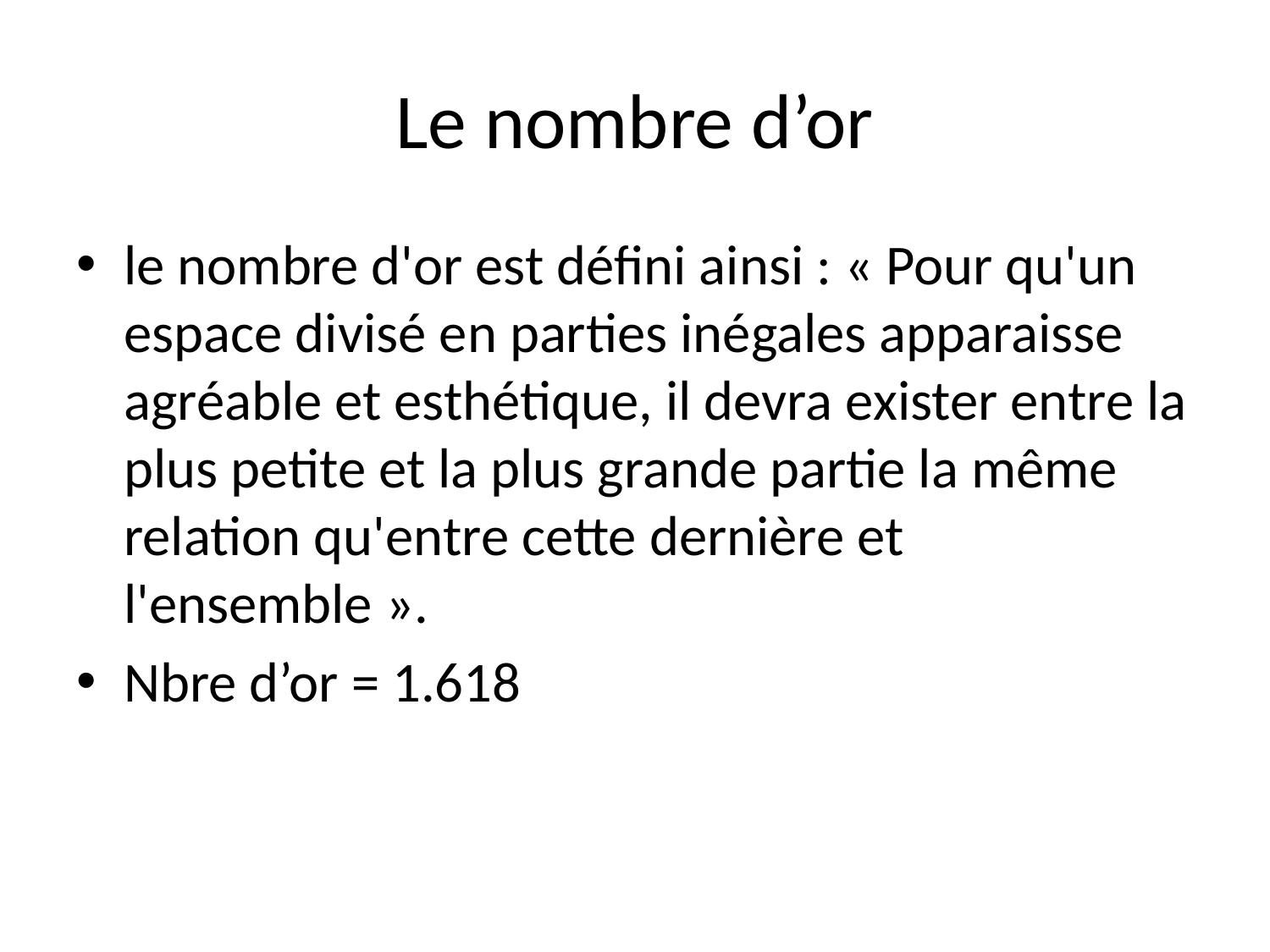

# Le nombre d’or
le nombre d'or est défini ainsi : « Pour qu'un espace divisé en parties inégales apparaisse agréable et esthétique, il devra exister entre la plus petite et la plus grande partie la même relation qu'entre cette dernière et l'ensemble ».
Nbre d’or = 1.618